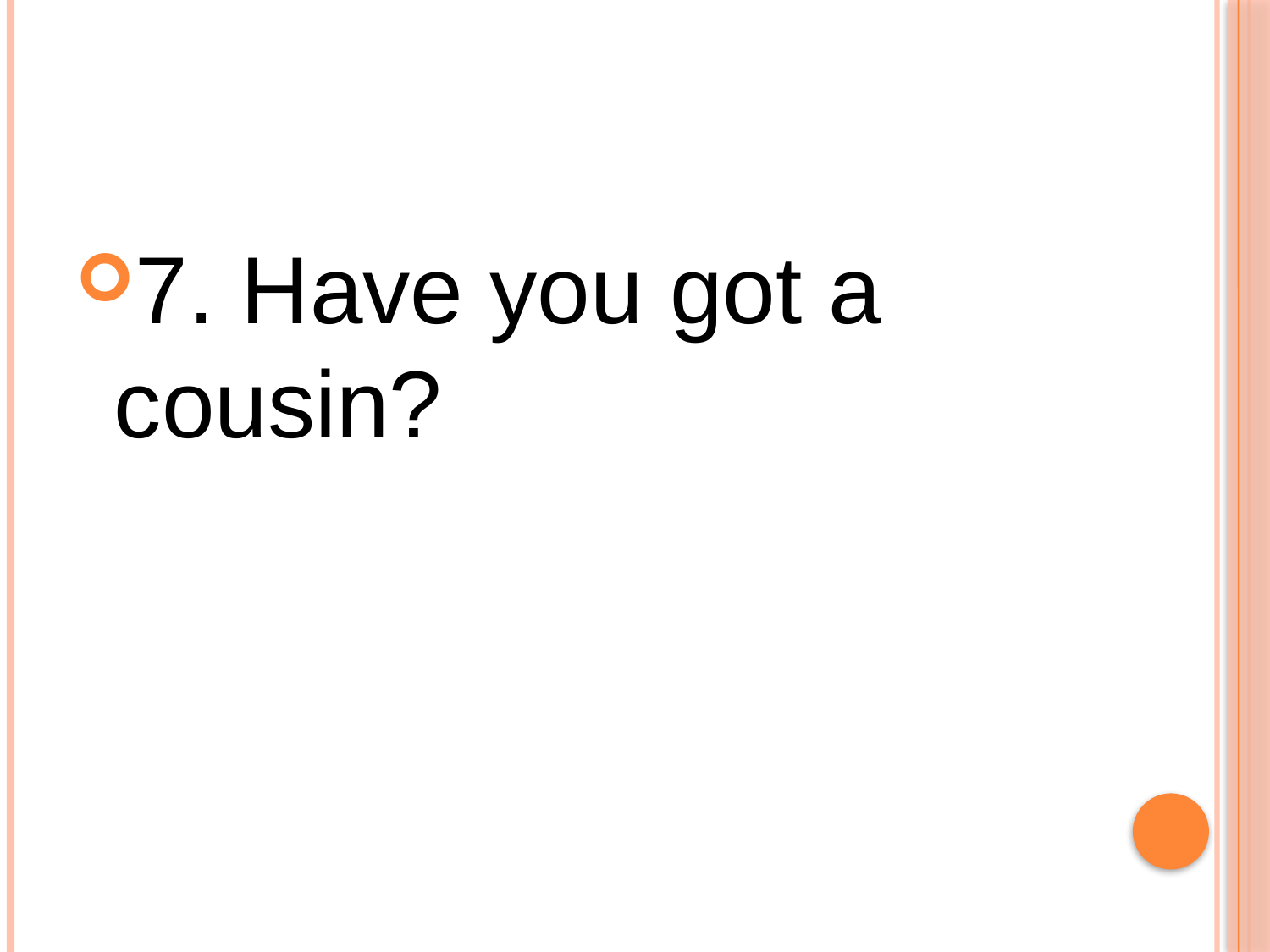

#
7. Have you got a cousin?